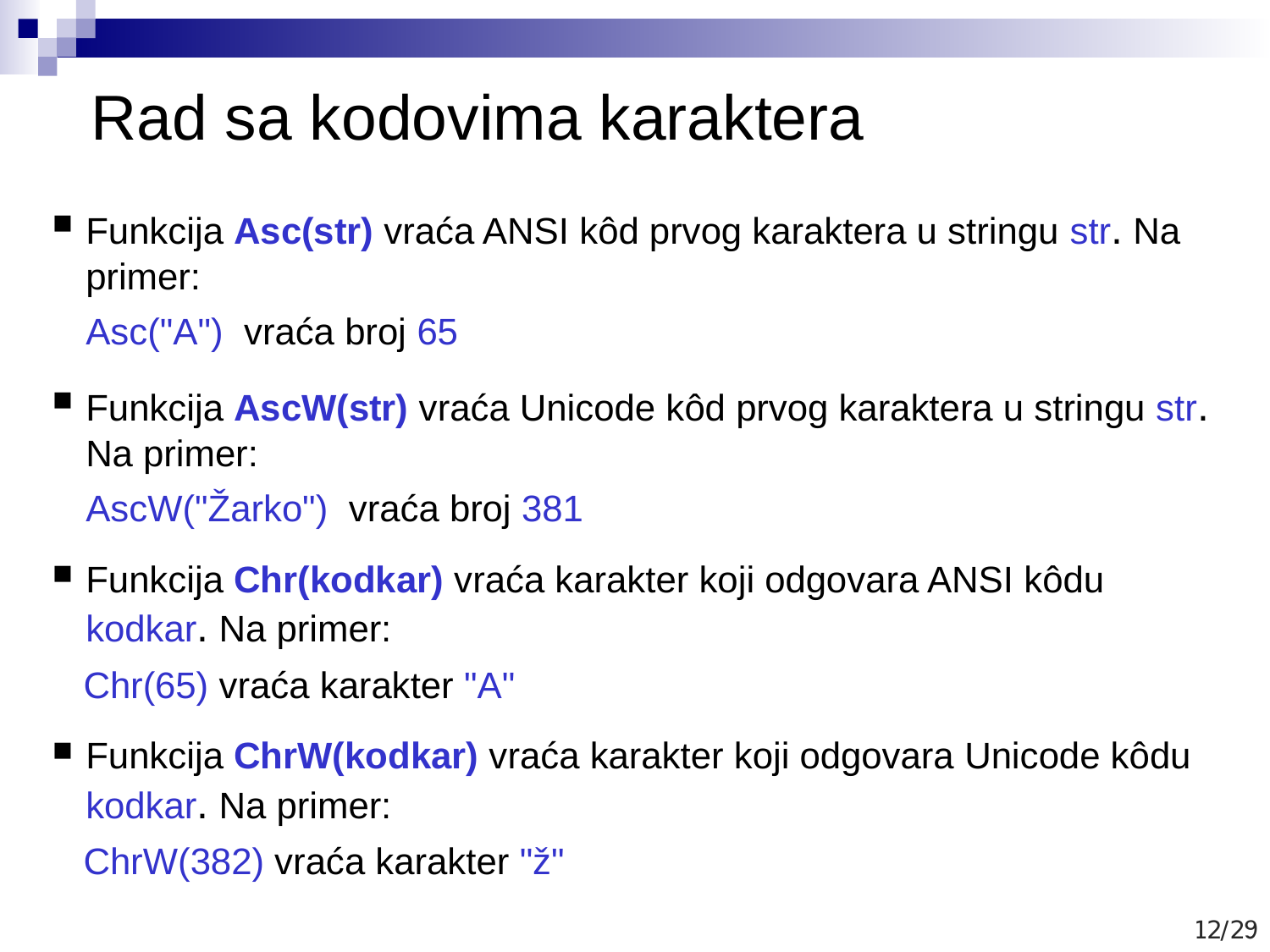

# Rad sa kodovima karaktera
Funkcija Asc(str) vraća ANSI kôd prvog karaktera u stringu str. Na primer:
   	Asc("A")  vraća broj 65
Funkcija AscW(str) vraća Unicode kôd prvog karaktera u stringu str. Na primer:
   	AscW("Žarko")  vraća broj 381
Funkcija Chr(kodkar) vraća karakter koji odgovara ANSI kôdu kodkar. Na primer:
   Chr(65) vraća karakter "A"
Funkcija ChrW(kodkar) vraća karakter koji odgovara Unicode kôdu kodkar. Na primer:
   ChrW(382) vraća karakter "ž"
12/29